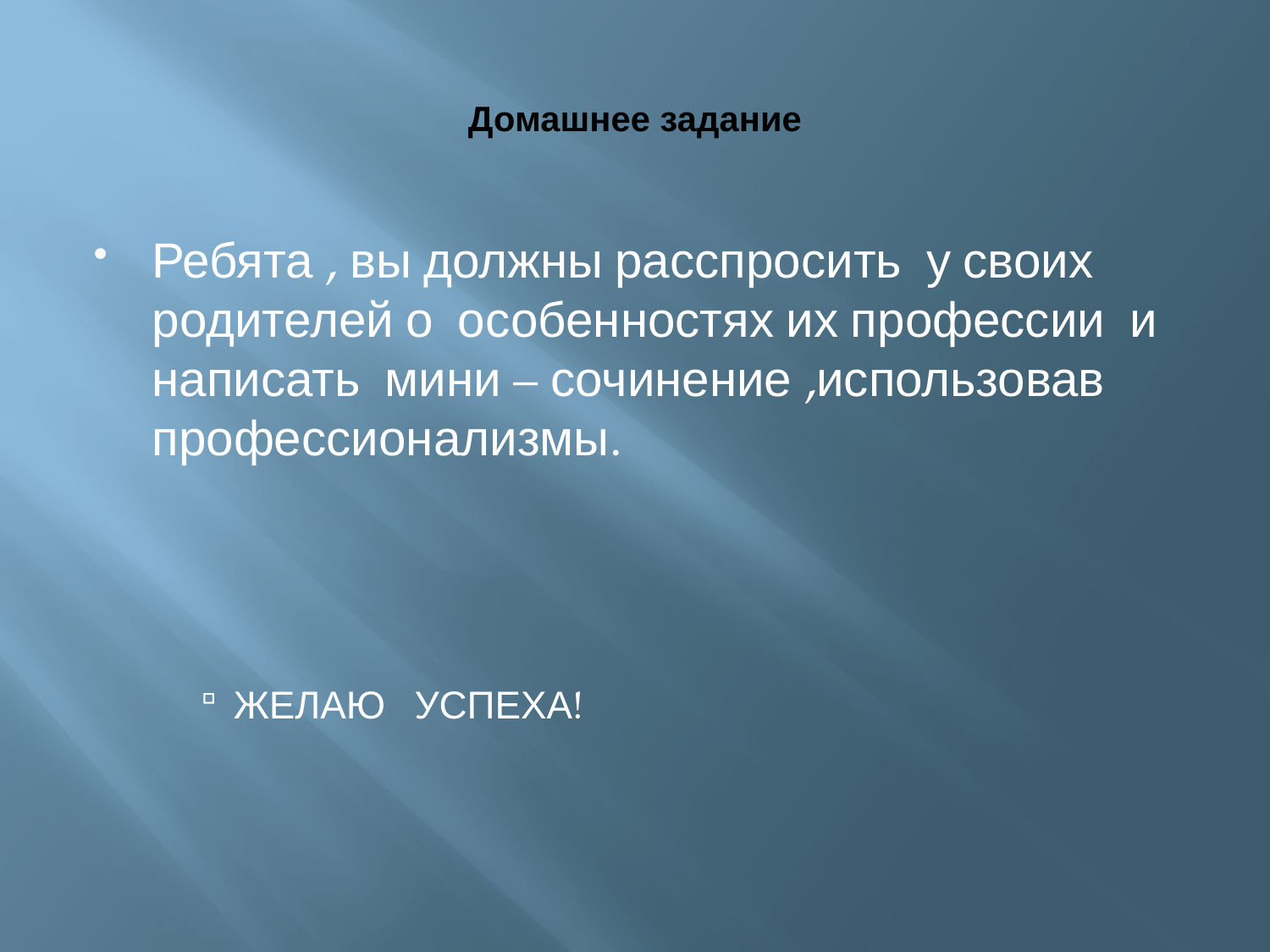

# Домашнее задание
Ребята , вы должны расспросить  у своих родителей о  особенностях их профессии  и написать  мини – сочинение ,использовав профессионализмы.

ЖЕЛАЮ   УСПЕХА!